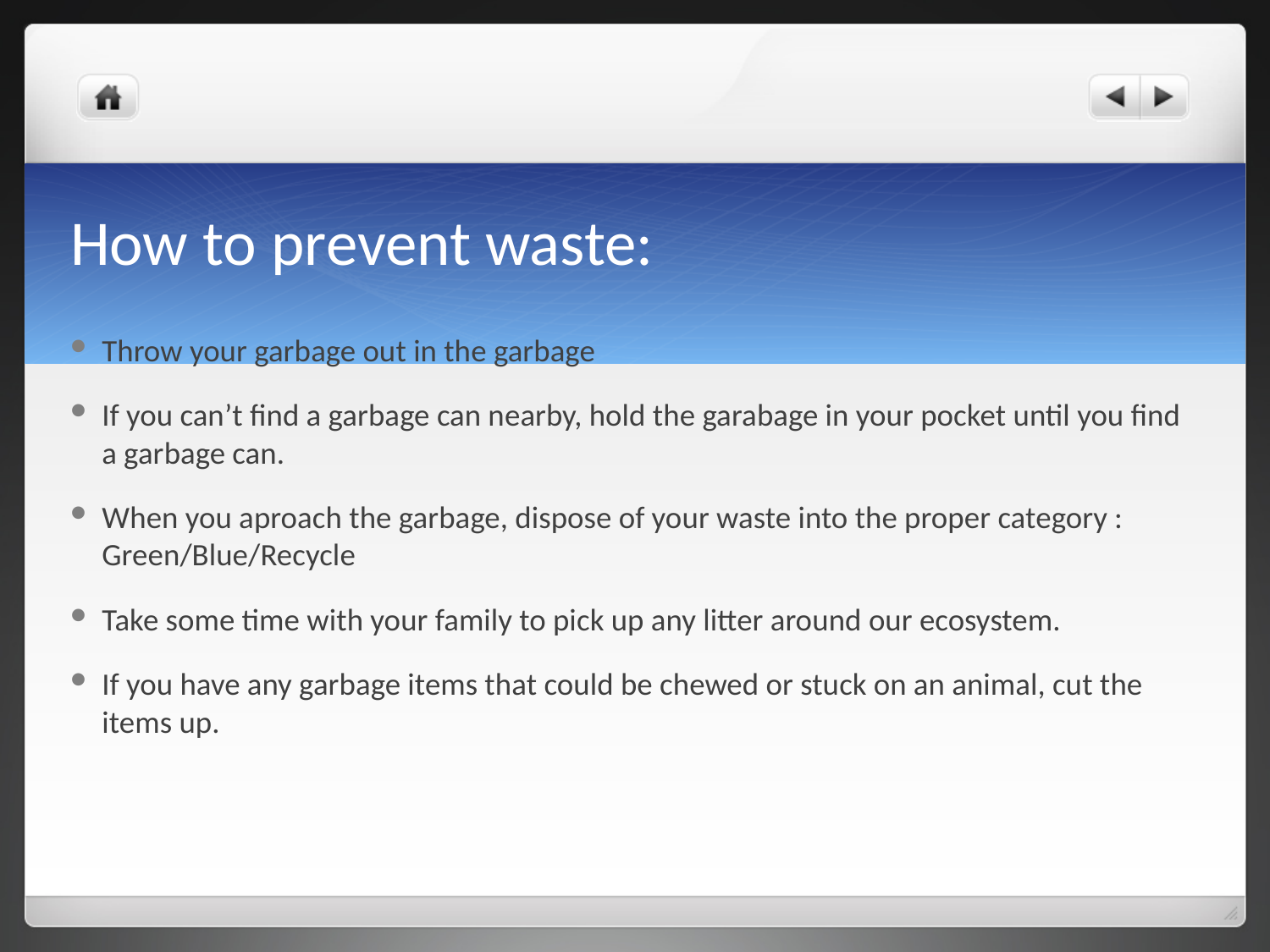

# How to prevent waste:
Throw your garbage out in the garbage
If you can’t find a garbage can nearby, hold the garabage in your pocket until you find a garbage can.
When you aproach the garbage, dispose of your waste into the proper category : Green/Blue/Recycle
Take some time with your family to pick up any litter around our ecosystem.
If you have any garbage items that could be chewed or stuck on an animal, cut the items up.